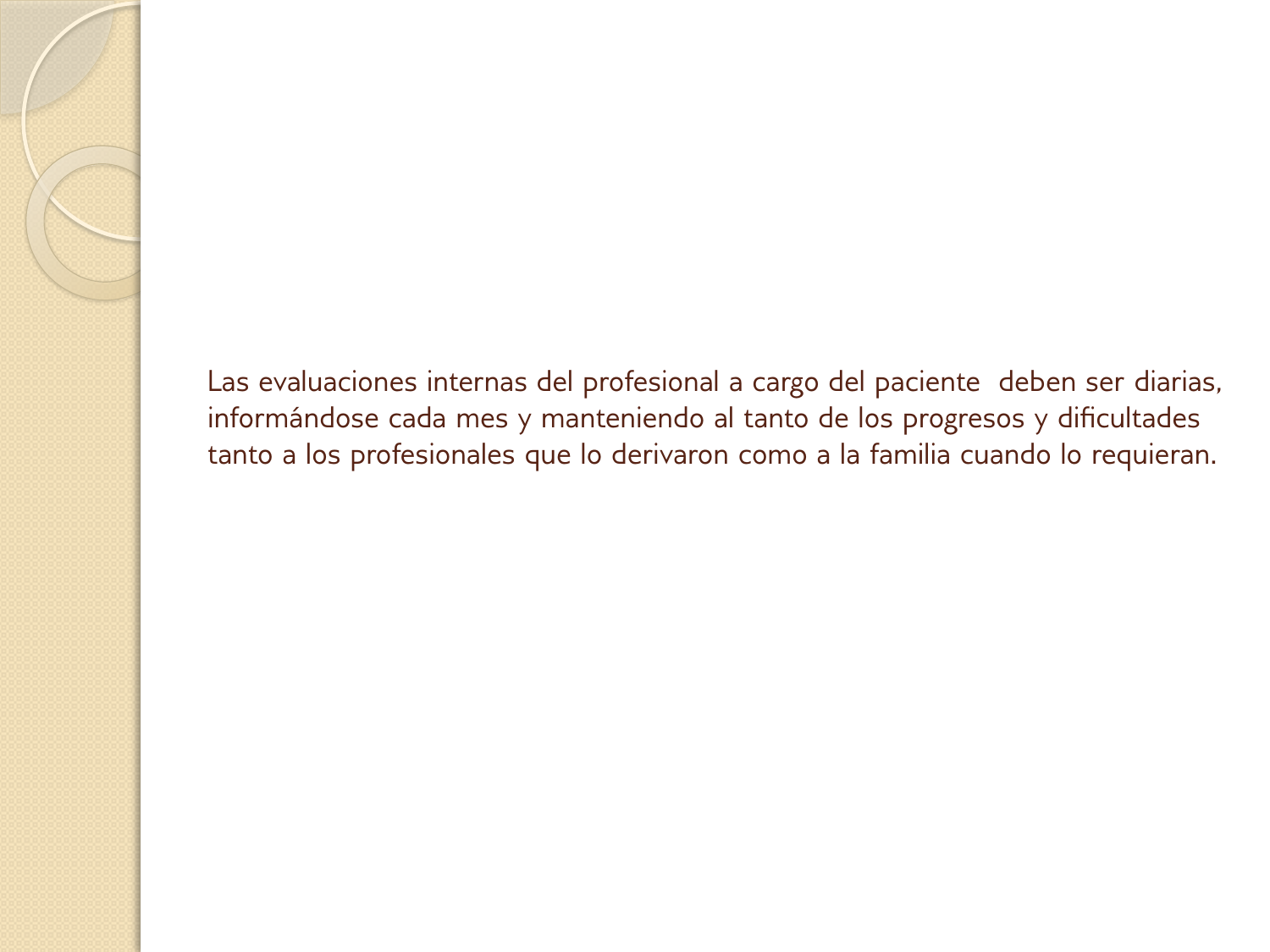

# Las evaluaciones internas del profesional a cargo del paciente  deben ser diarias, informándose cada mes y manteniendo al tanto de los progresos y dificultades tanto a los profesionales que lo derivaron como a la familia cuando lo requieran.